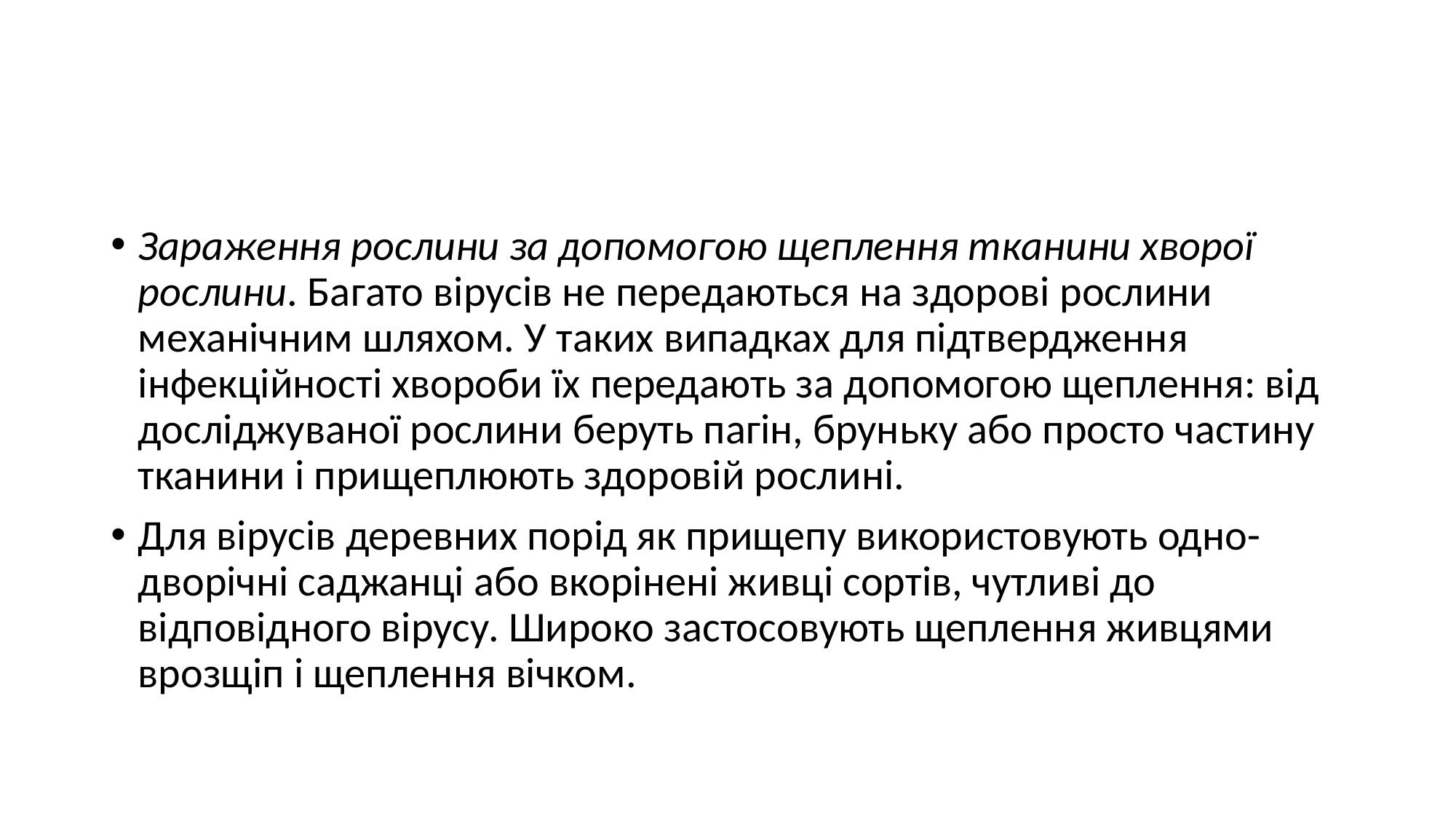

#
Зараження рослини за допомогою щеплення тканини хворої рослини. Багато вірусів не передаються на здорові рослини механічним шляхом. У таких випадках для підтвердження інфекційності хвороби їх передають за допомогою щеплення: від досліджуваної рослини беруть пагін, бруньку або просто частину тканини і прищеплюють здоровій рослині.
Для вірусів деревних порід як прищепу використовують одно-дворічні саджанці або вкорінені живці сортів, чутливі до відповідного вірусу. Широко застосовують щеплення живцями врозщіп і щеплення вічком.